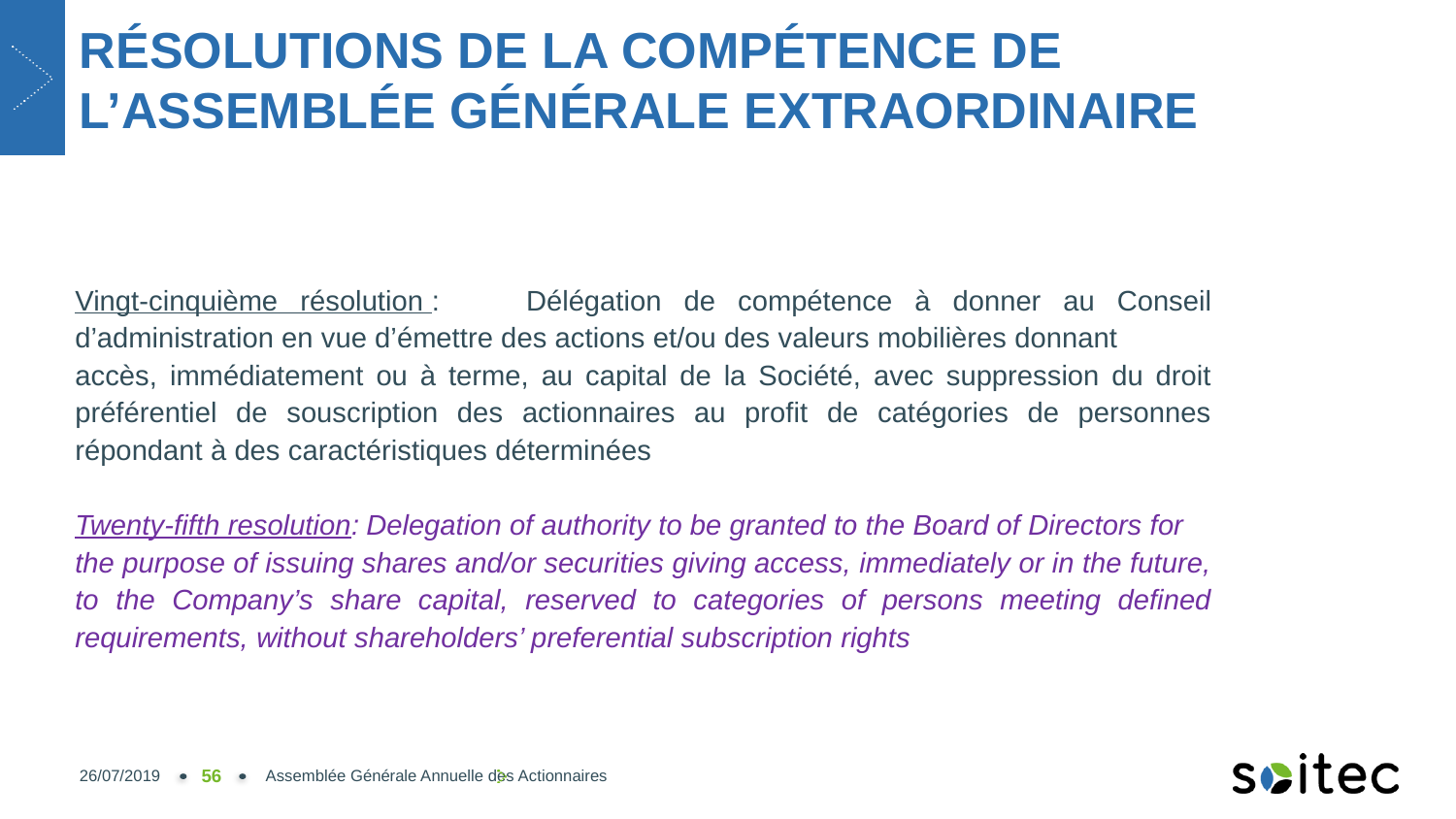

# RÉSOLUTIONS DE LA COMPÉTENCE DE L’ASSEMBLÉE GÉNÉRALE EXTRAORDINAIRE
Vingt-cinquième résolution :	Délégation de compétence à donner au Conseil d’administration en vue d’émettre des actions et/ou des valeurs mobilières donnant
accès, immédiatement ou à terme, au capital de la Société, avec suppression du droit préférentiel de souscription des actionnaires au profit de catégories de personnes répondant à des caractéristiques déterminées

Twenty-fifth resolution:	Delegation of authority to be granted to the Board of Directors for
the purpose of issuing shares and/or securities giving access, immediately or in the future, to the Company’s share capital, reserved to categories of persons meeting defined requirements, without shareholders’ preferential subscription rights
26/07/2019
56
Assemblée Générale Annuelle des Actionnaires